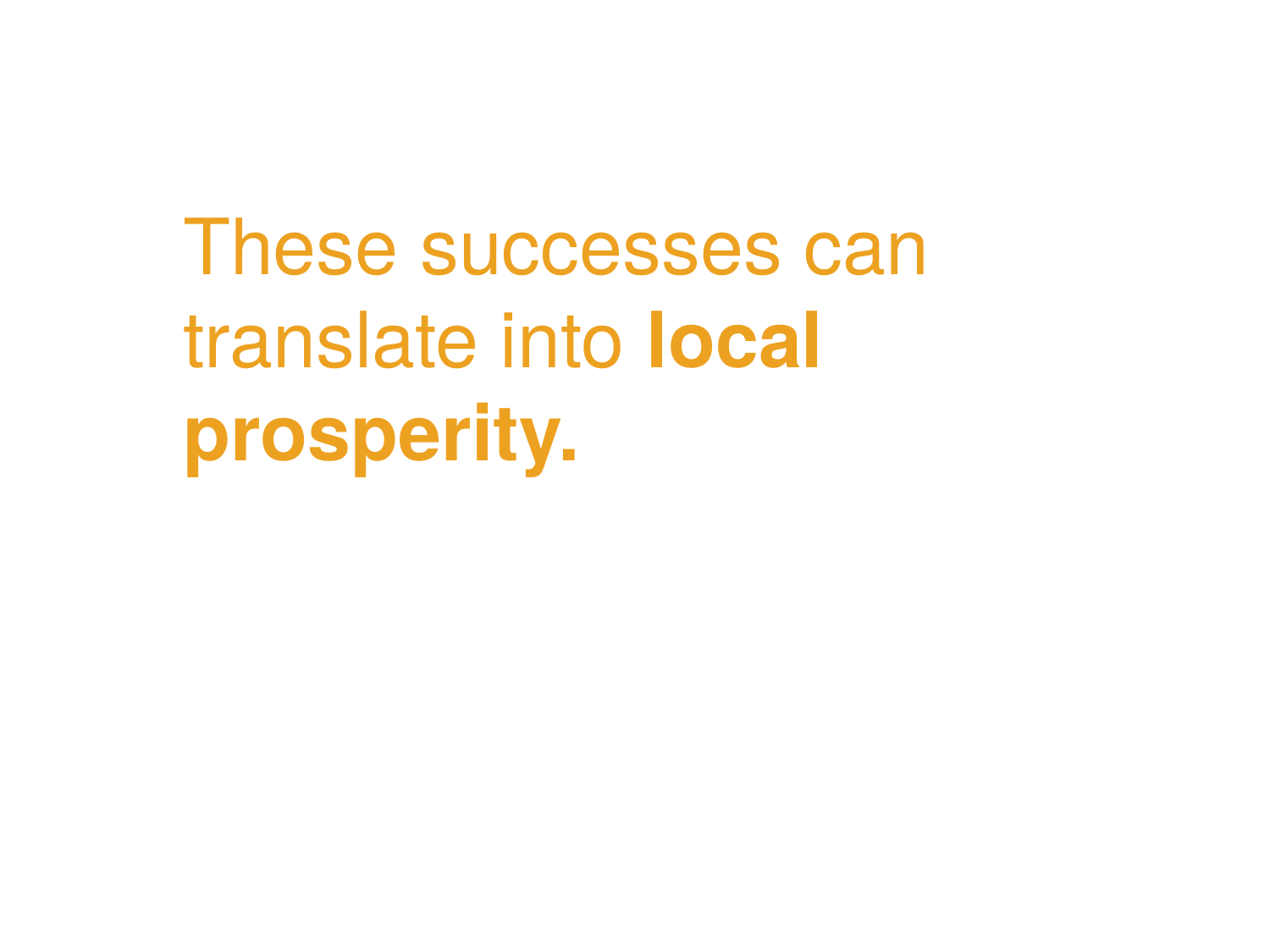

These successes can
translate into local
prosperity.